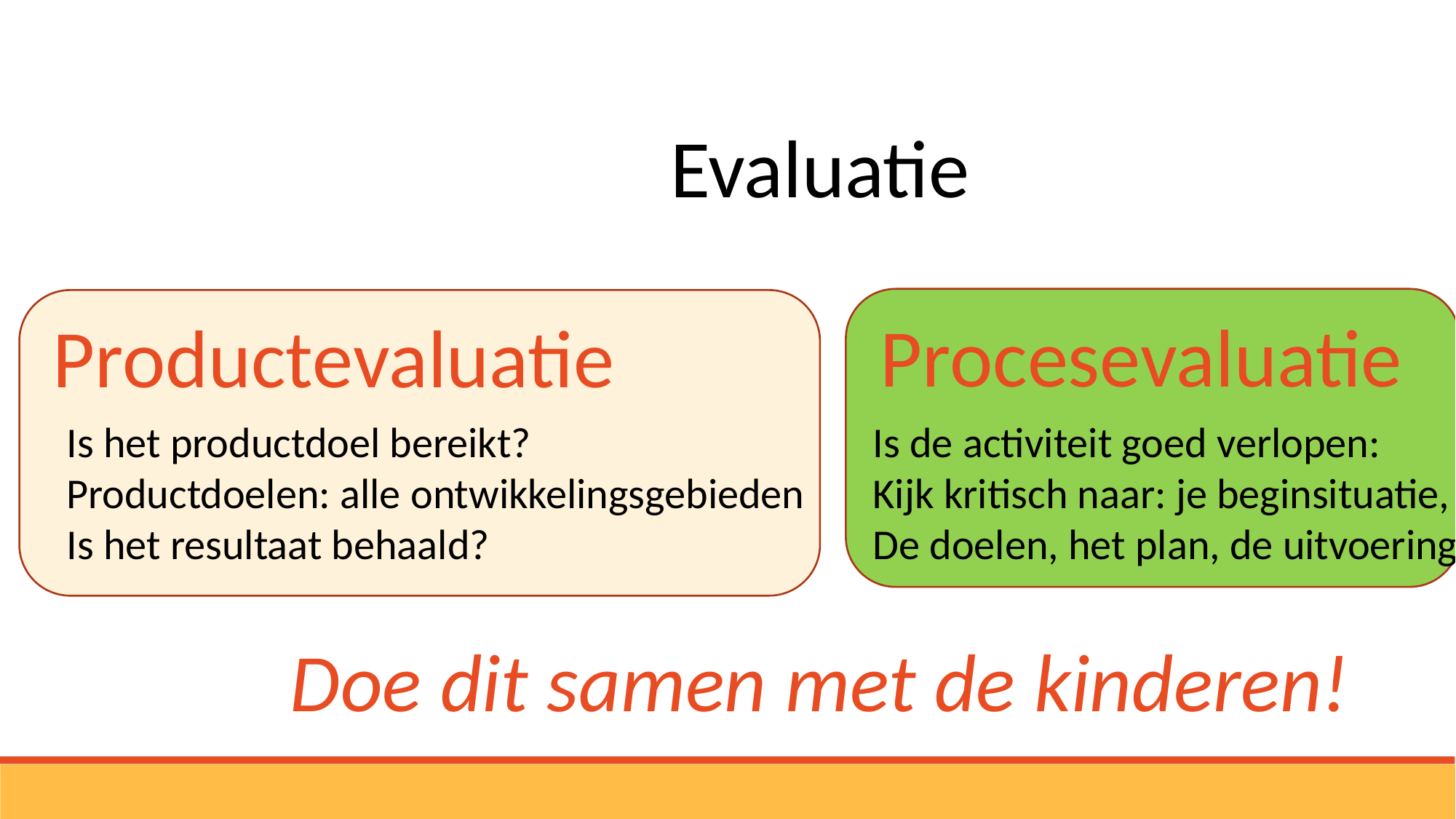

Evaluatie

Procesevaluatie
Productevaluatie
Is het productdoel bereikt?
Productdoelen: alle ontwikkelingsgebieden
Is het resultaat behaald?

Is de activiteit goed verlopen:
Kijk kritisch naar: je beginsituatie,
De doelen, het plan, de uitvoering
Doe dit samen met de kinderen!